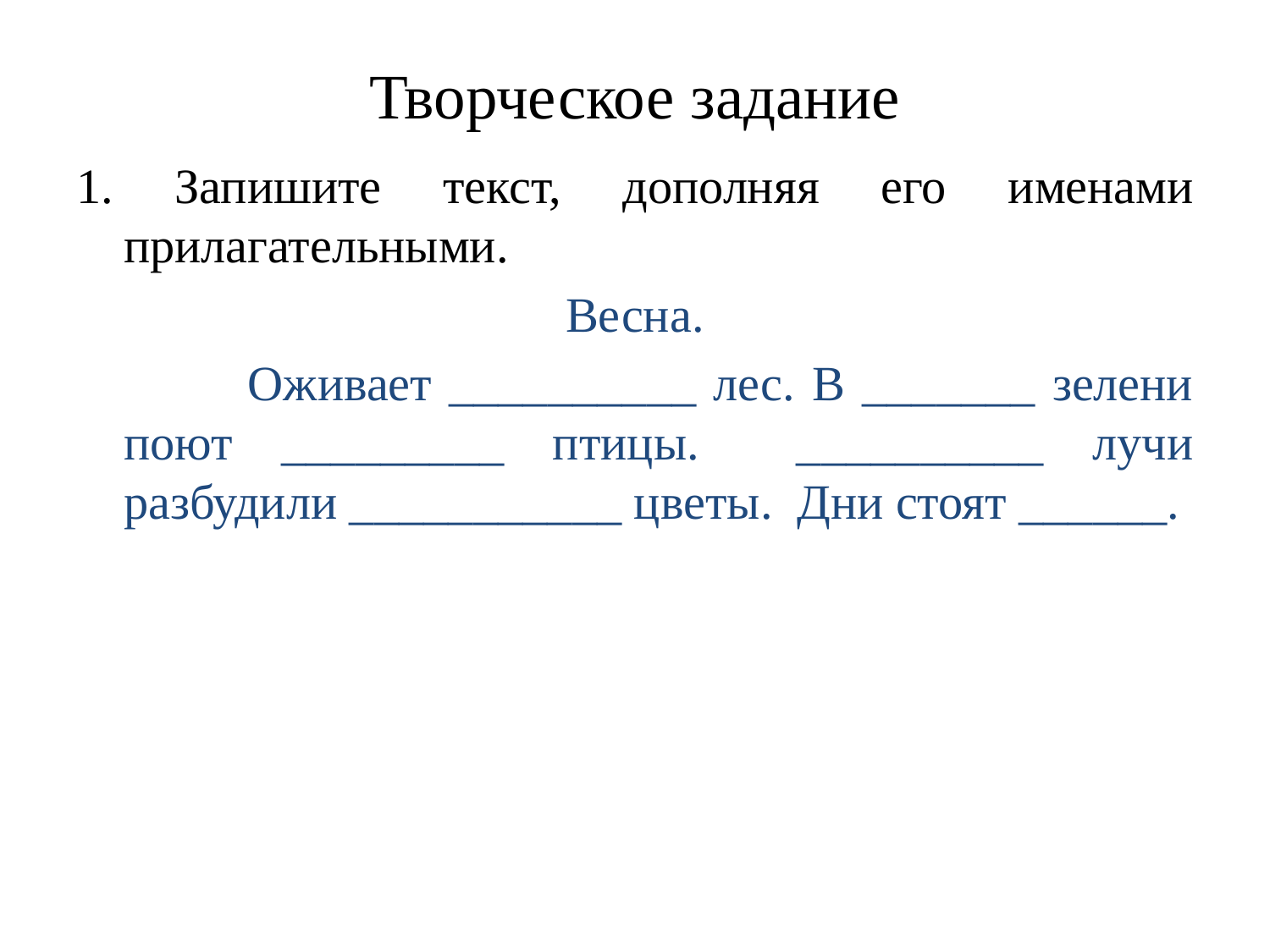

# Творческое задание
1. Запишите текст, дополняя его именами прилагательными.
Весна.
          Оживает __________ лес. В _______ зелени поют _________ птицы.  __________ лучи разбудили ___________ цветы.  Дни стоят ______.